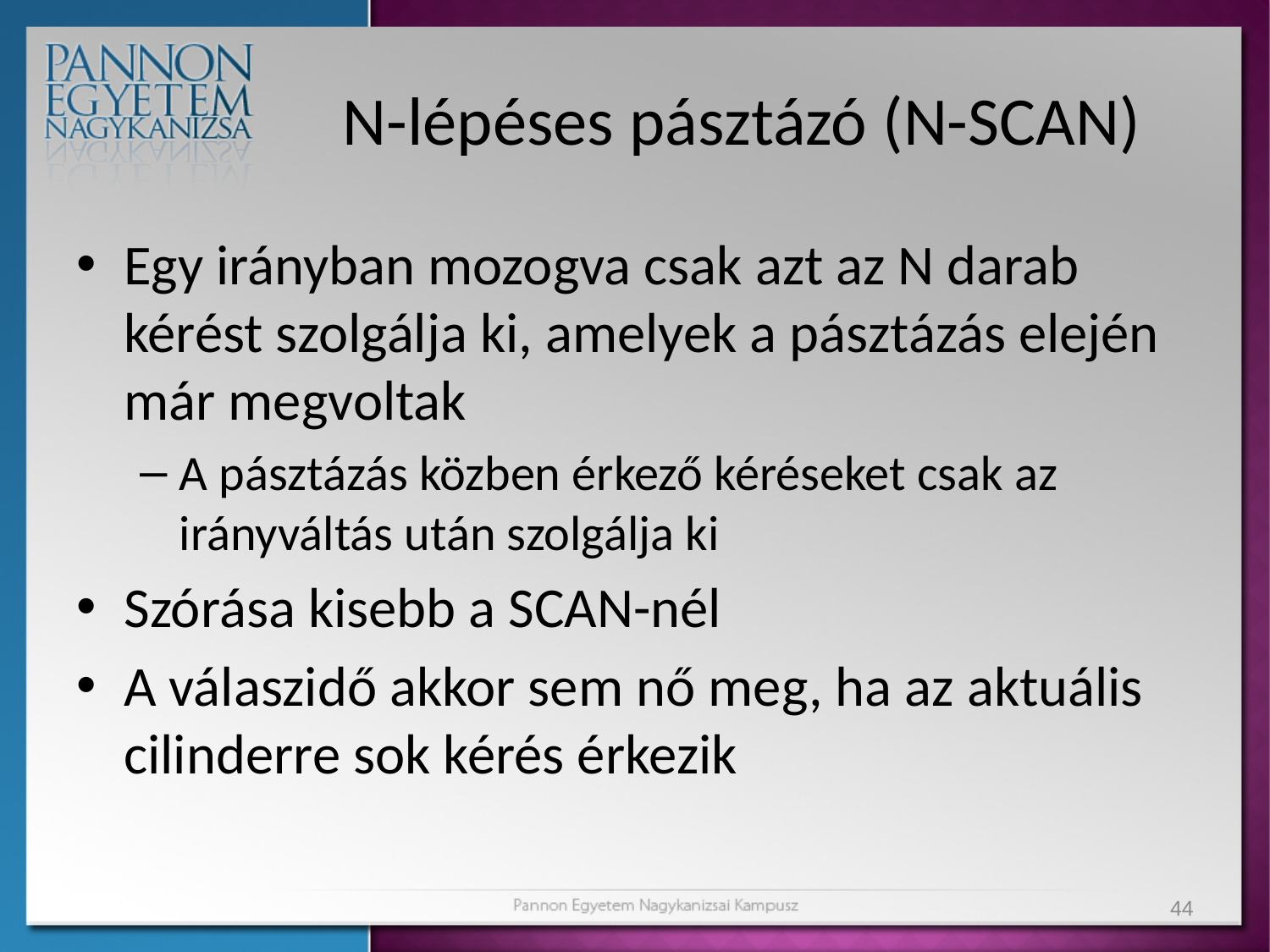

# N-lépéses pásztázó (N-SCAN)
Egy irányban mozogva csak azt az N darab kérést szolgálja ki, amelyek a pásztázás elején már megvoltak
A pásztázás közben érkező kéréseket csak az irányváltás után szolgálja ki
Szórása kisebb a SCAN-nél
A válaszidő akkor sem nő meg, ha az aktuális cilinderre sok kérés érkezik
44